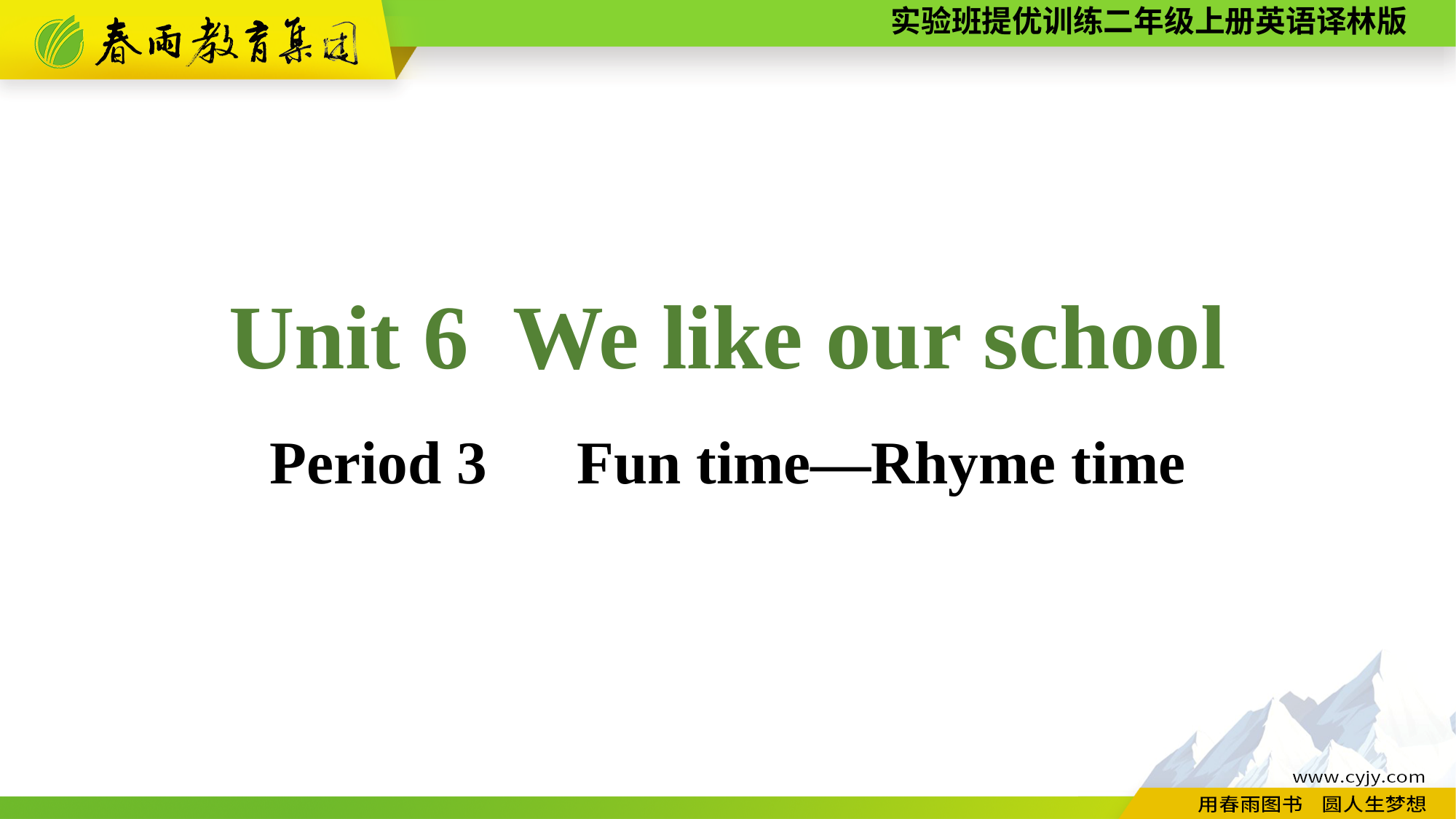

Unit 6  We like our school
Period 3　Fun time—Rhyme time